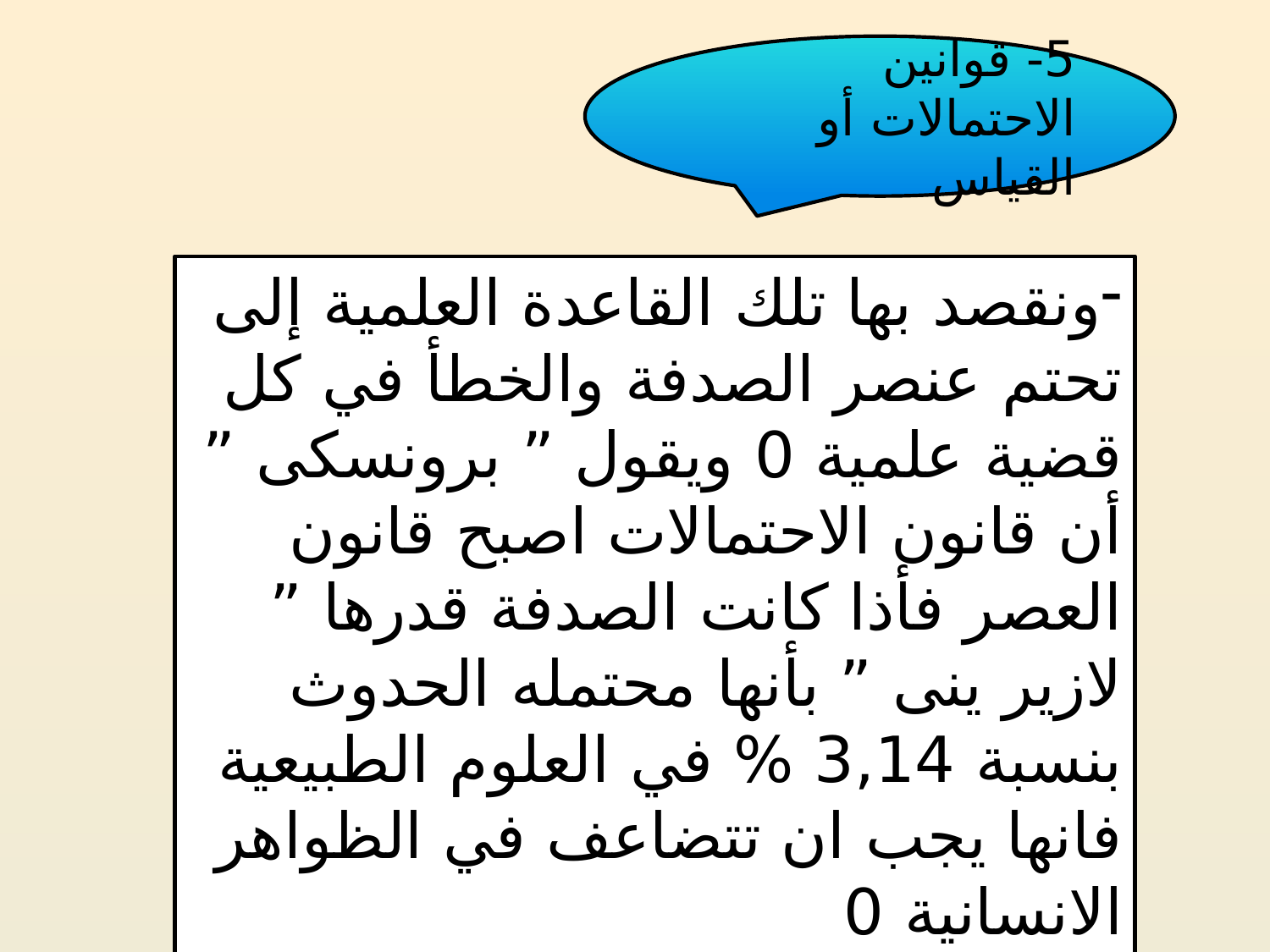

5- قوانين الاحتمالات أو القياس
ونقصد بها تلك القاعدة العلمية إلى تحتم عنصر الصدفة والخطأ في كل قضية علمية 0 ويقول ” برونسكى ” أن قانون الاحتمالات اصبح قانون العصر فأذا كانت الصدفة قدرها ” لازير ينى ” بأنها محتمله الحدوث بنسبة 3,14 % في العلوم الطبيعية فانها يجب ان تتضاعف في الظواهر الانسانية 0